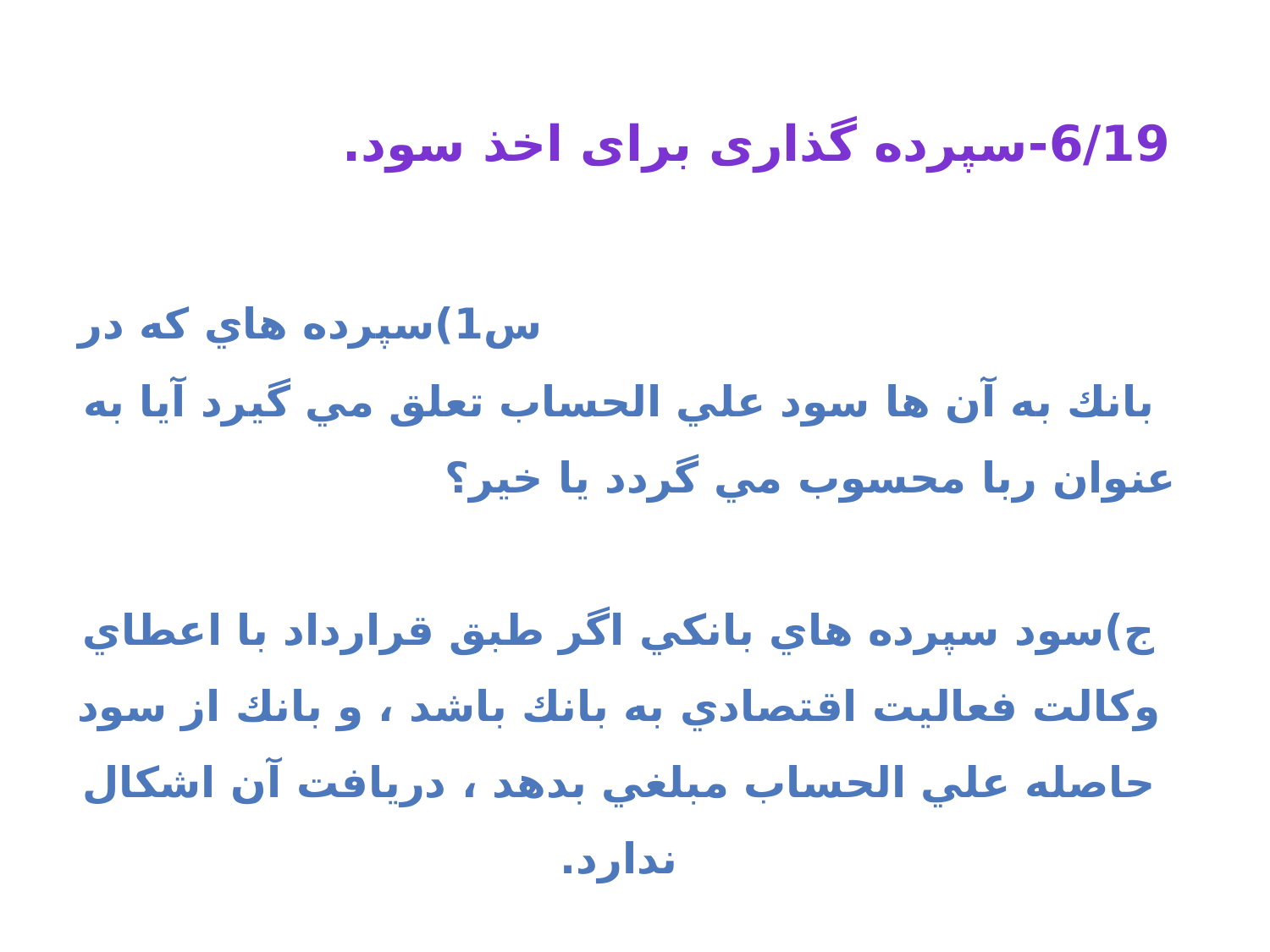

6/19-سپرده گذاری برای اخذ سود.                                                                                                                       س1)سپرده هاي كه در بانك به آن ها سود علي الحساب تعلق مي گيرد آيا به عنوان ربا محسوب مي گردد يا خير؟                                                                                                    ج)سود سپرده هاي بانكي اگر طبق قرارداد با اعطاي وكالت فعاليت اقتصادي به بانك باشد ، و بانك از سود حاصله علي الحساب مبلغي بدهد ، دريافت آن اشكال ندارد.